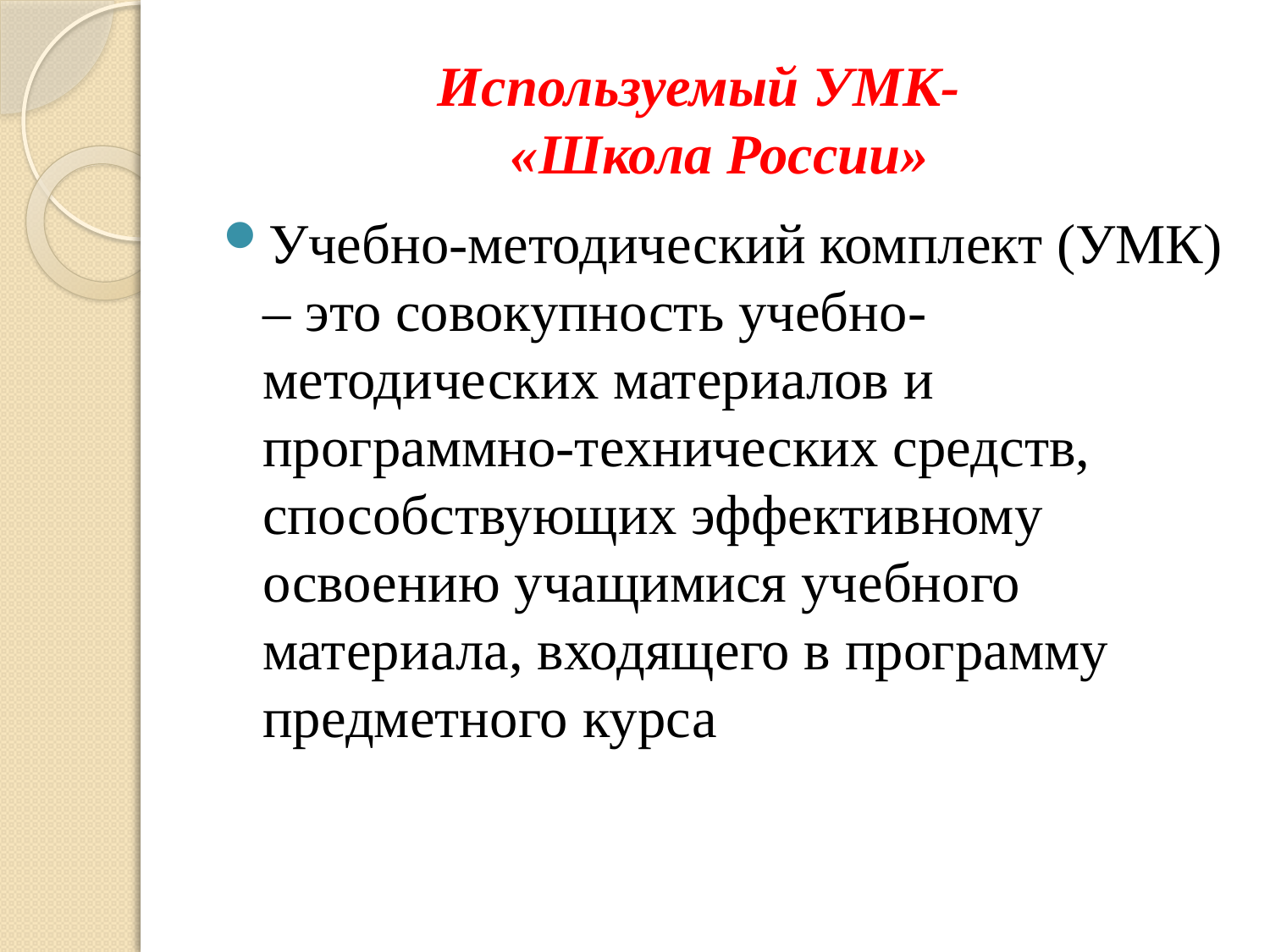

# Используемый УМК- «Школа России»
Учебно-методический комплект (УМК) – это совокупность учебно-методических материалов и программно-технических средств, способствующих эффективному освоению учащимися учебного материала, входящего в программу предметного курса